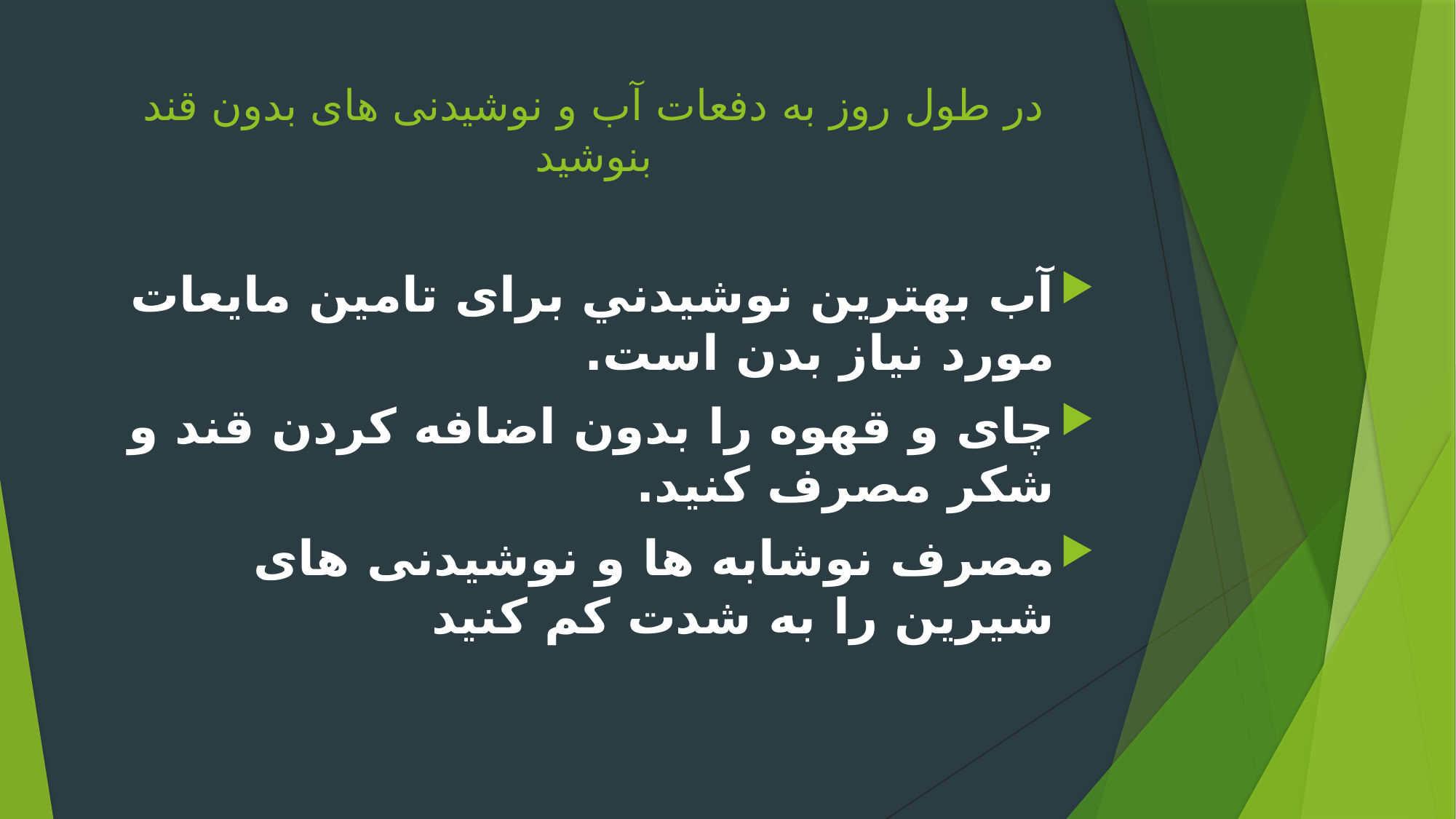

# در طول روز به دفعات آب و نوشیدنی های بدون قند بنوشید
آب بهترين نوشيدني برای تامین مایعات مورد نیاز بدن است.
چای و قهوه را بدون اضافه کردن قند و شکر مصرف کنید.
مصرف نوشابه ها و نوشیدنی های شیرین را به شدت کم کنید